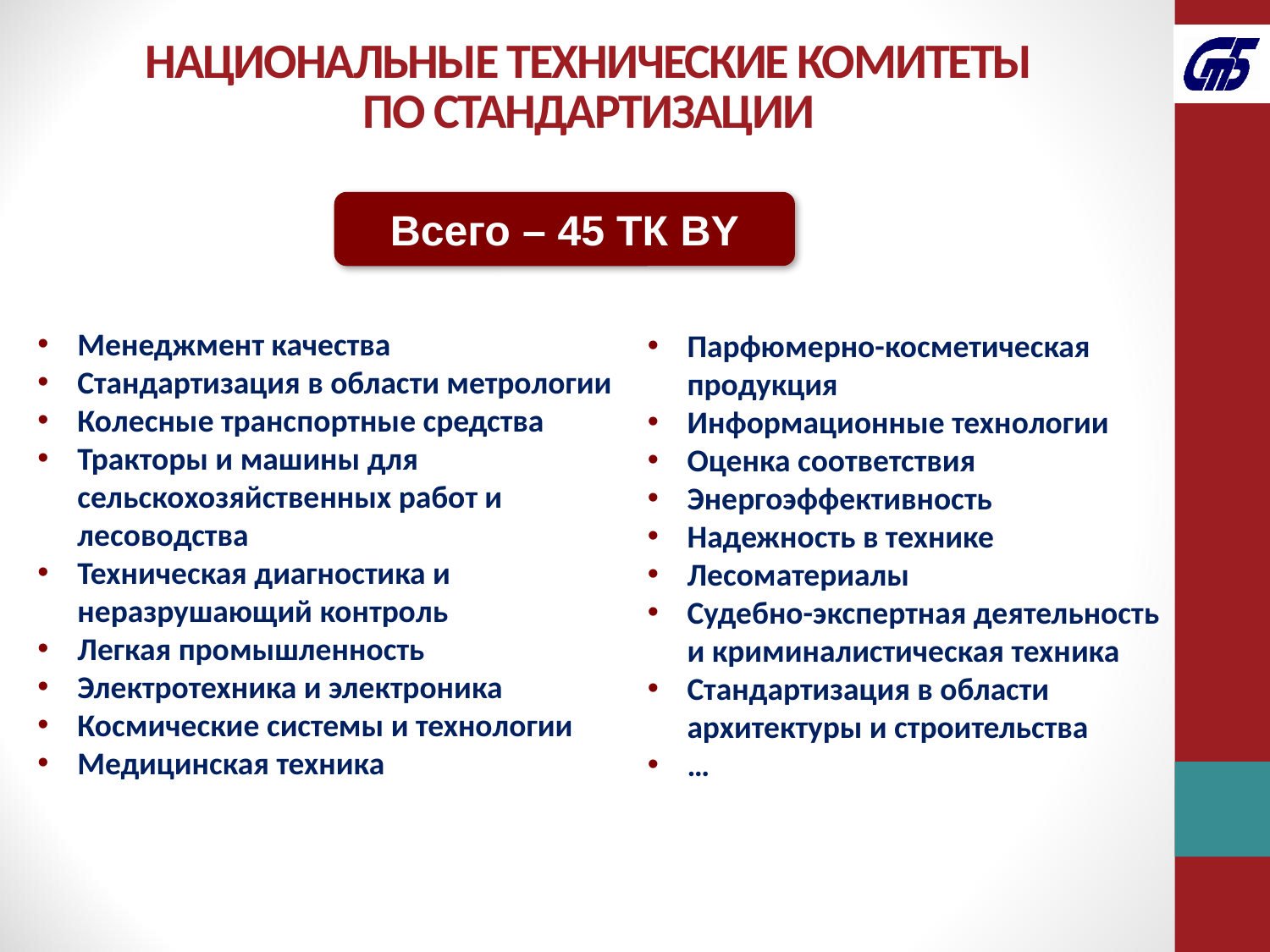

НАЦИОНАЛЬНЫЕ ТЕХНИЧЕСКИЕ КОМИТЕТЫ
ПО СТАНДАРТИЗАЦИИ
Всего – 45 ТК BY
Менеджмент качества
Стандартизация в области метрологии
Колесные транспортные средства
Тракторы и машины для сельскохозяйственных работ и лесоводства
Техническая диагностика и неразрушающий контроль
Легкая промышленность
Электротехника и электроника
Космические системы и технологии
Медицинская техника
Парфюмерно-косметическая продукция
Информационные технологии
Оценка соответствия
Энергоэффективность
Надежность в технике
Лесоматериалы
Судебно-экспертная деятельность и криминалистическая техника
Стандартизация в области архитектуры и строительства
…
13